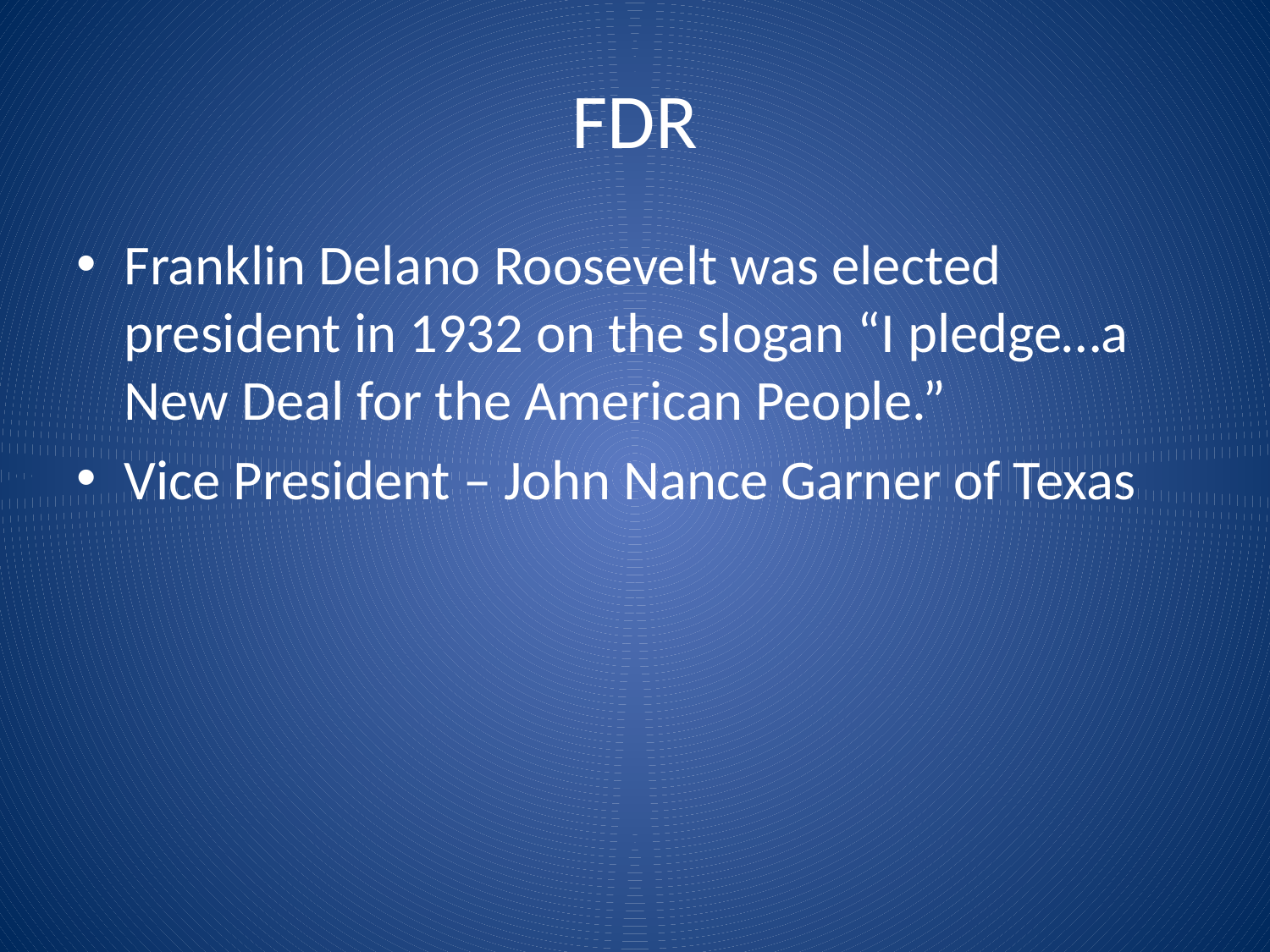

# FDR
Franklin Delano Roosevelt was elected president in 1932 on the slogan “I pledge…a New Deal for the American People.”
Vice President – John Nance Garner of Texas